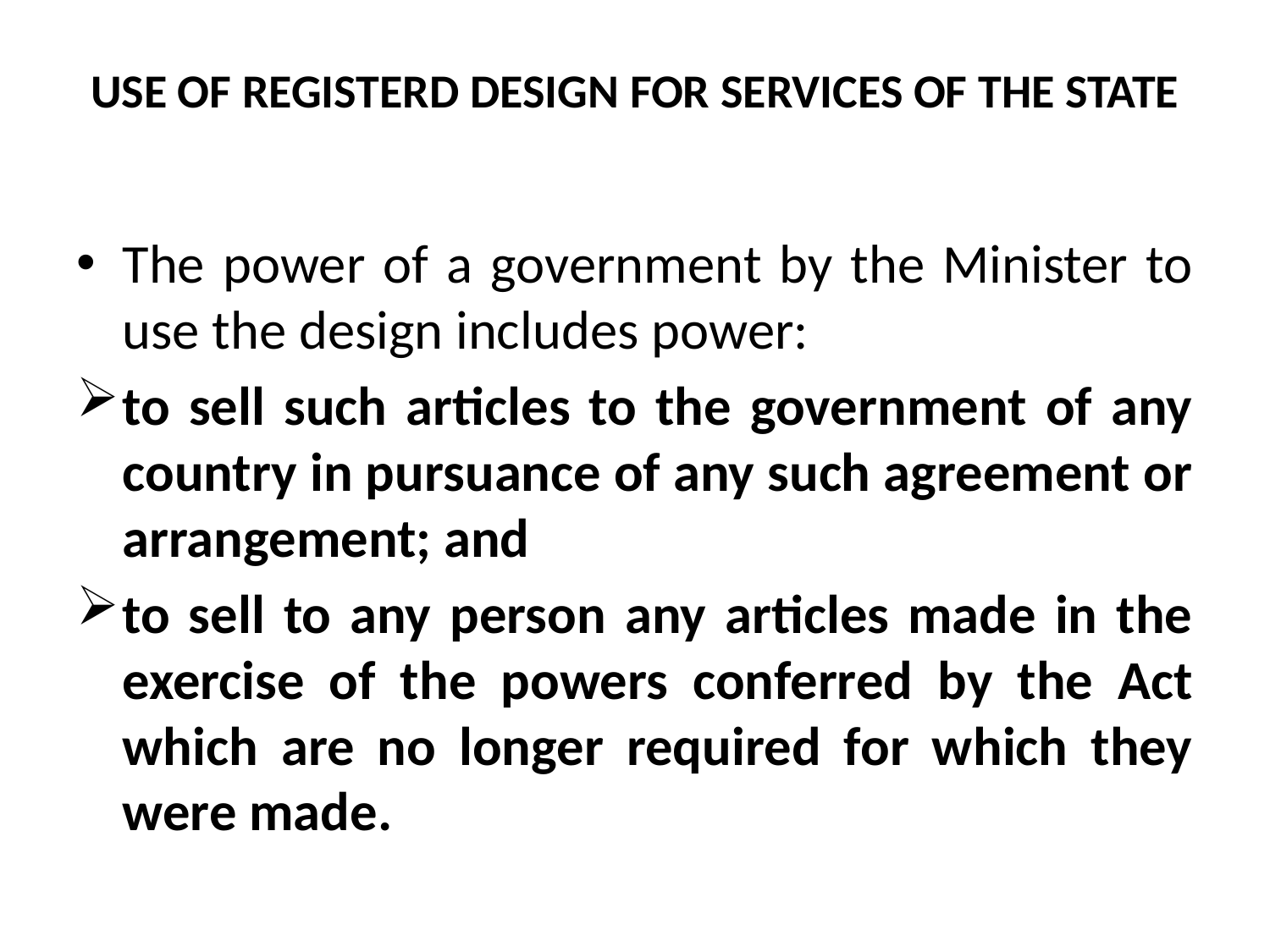

# USE OF REGISTERD DESIGN FOR SERVICES OF THE STATE
The power of a government by the Minister to use the design includes power:
to sell such articles to the government of any country in pursuance of any such agreement or arrangement; and
to sell to any person any articles made in the exercise of the powers conferred by the Act which are no longer required for which they were made.